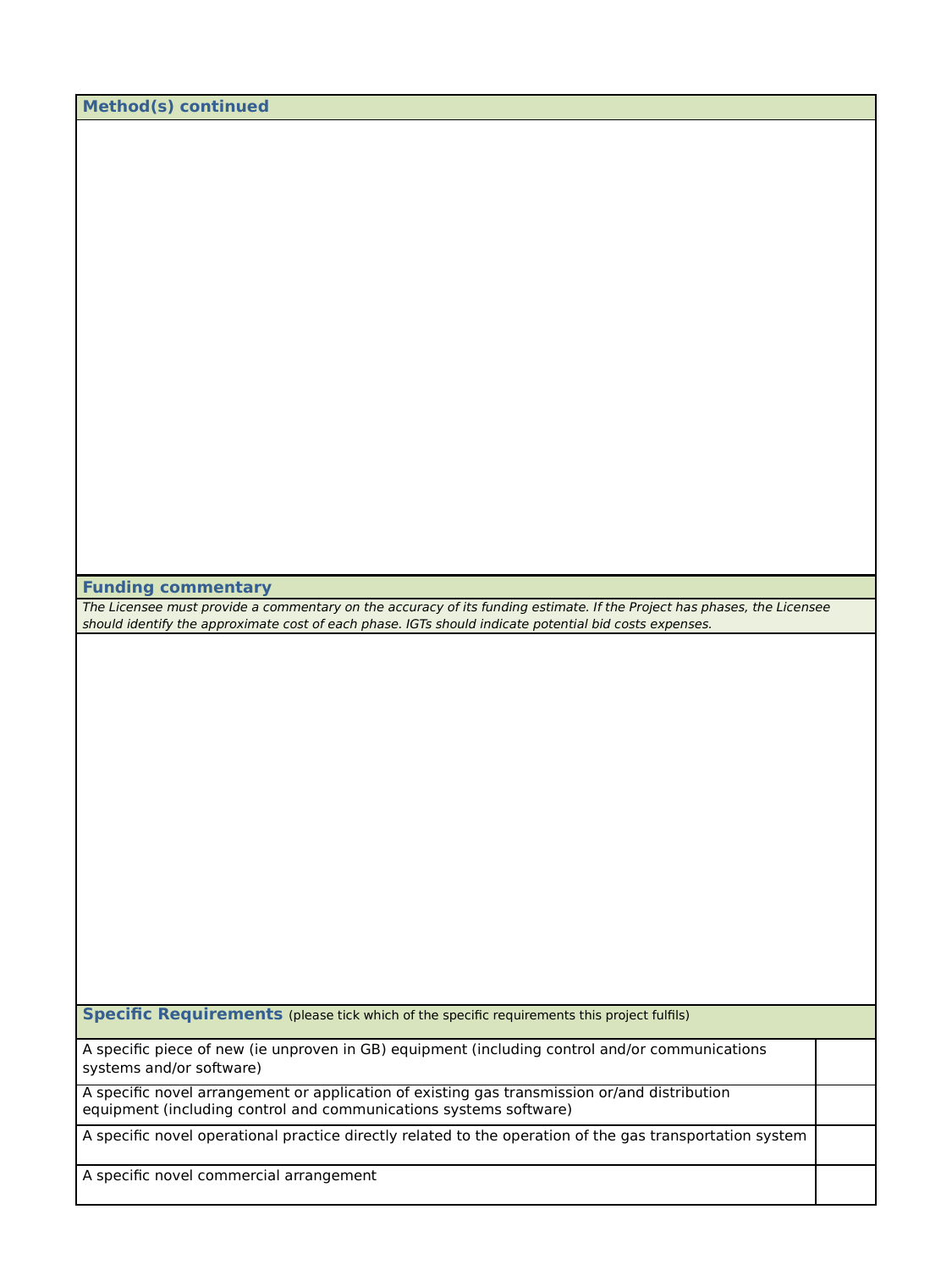

| Method(s) continued |
| --- |
|  |
| Funding commentary |
| --- |
| The Licensee must provide a commentary on the accuracy of its funding estimate. If the Project has phases, the Licensee should identify the approximate cost of each phase. IGTs should indicate potential bid costs expenses. |
|  |
| Specific Requirements (please tick which of the specific requirements this project fulfils) |  |
| --- | --- |
| A specific piece of new (ie unproven in GB) equipment (including control and/or communications systems and/or software) |  |
| A specific novel arrangement or application of existing gas transmission or/and distribution equipment (including control and communications systems software) |  |
| A specific novel operational practice directly related to the operation of the gas transportation system |  |
| A specific novel commercial arrangement |  |
3